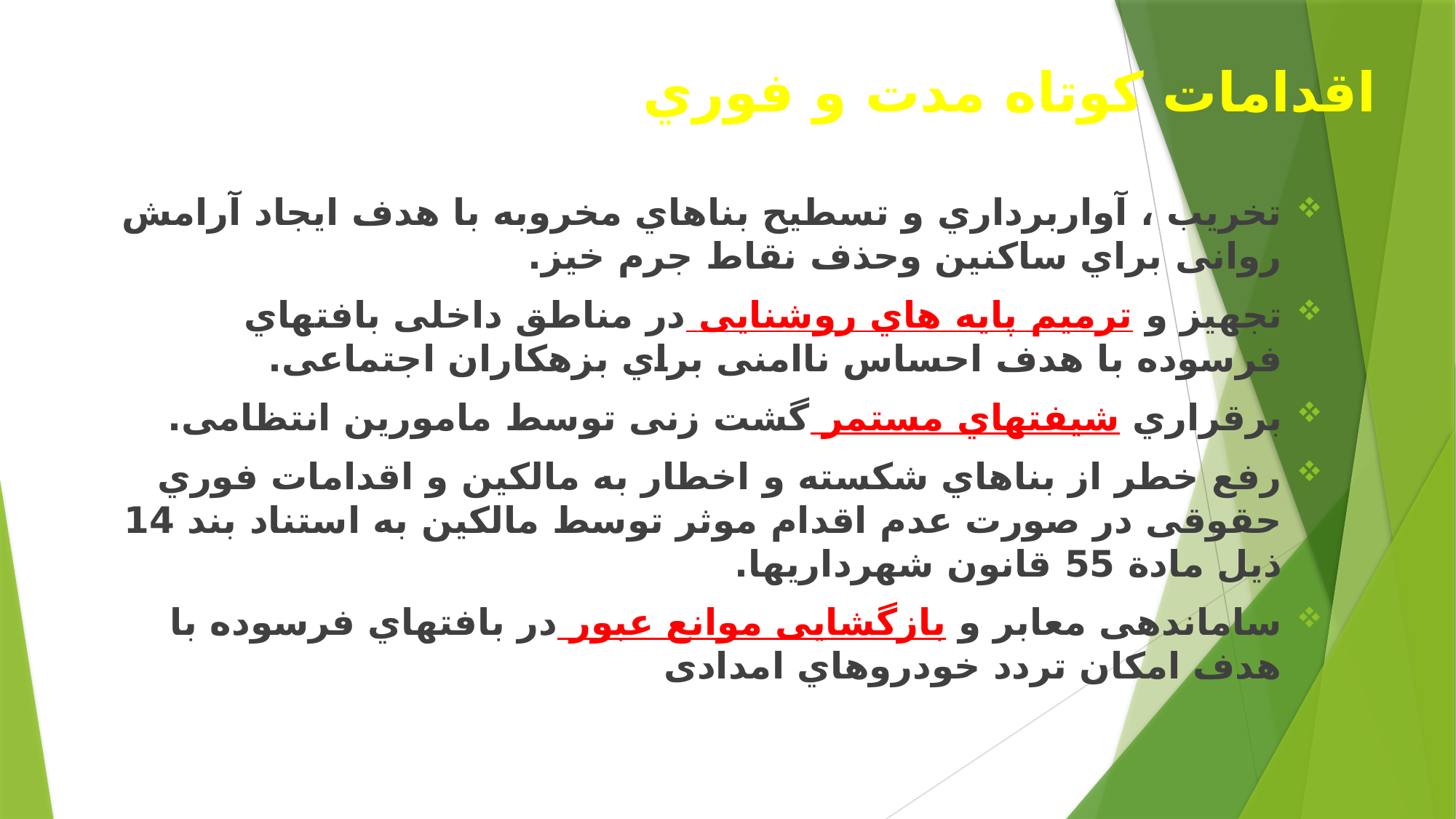

# اقدامات کوتاه مدت و فوري
تخریب ، آواربرداري و تسطیح بناهاي مخروبه با هدف ایجاد آرامش روانی براي ساکنین وحذف نقاط جرم خیز.
تجهیز و ترمیم پایه هاي روشنایی در مناطق داخلی بافتهاي فرسوده با هدف احساس ناامنی براي بزهکاران اجتماعی.
برقراري شیفتهاي مستمر گشت زنی توسط مامورین انتظامی.
رفع خطر از بناهاي شکسته و اخطار به مالکین و اقدامات فوري حقوقی در صورت عدم اقدام موثر توسط مالکین به استناد بند 14 ذیل مادة 55 قانون شهرداریها.
ساماندهی معابر و بازگشایی موانع عبور در بافتهاي فرسوده با هدف امکان تردد خودروهاي امدادی